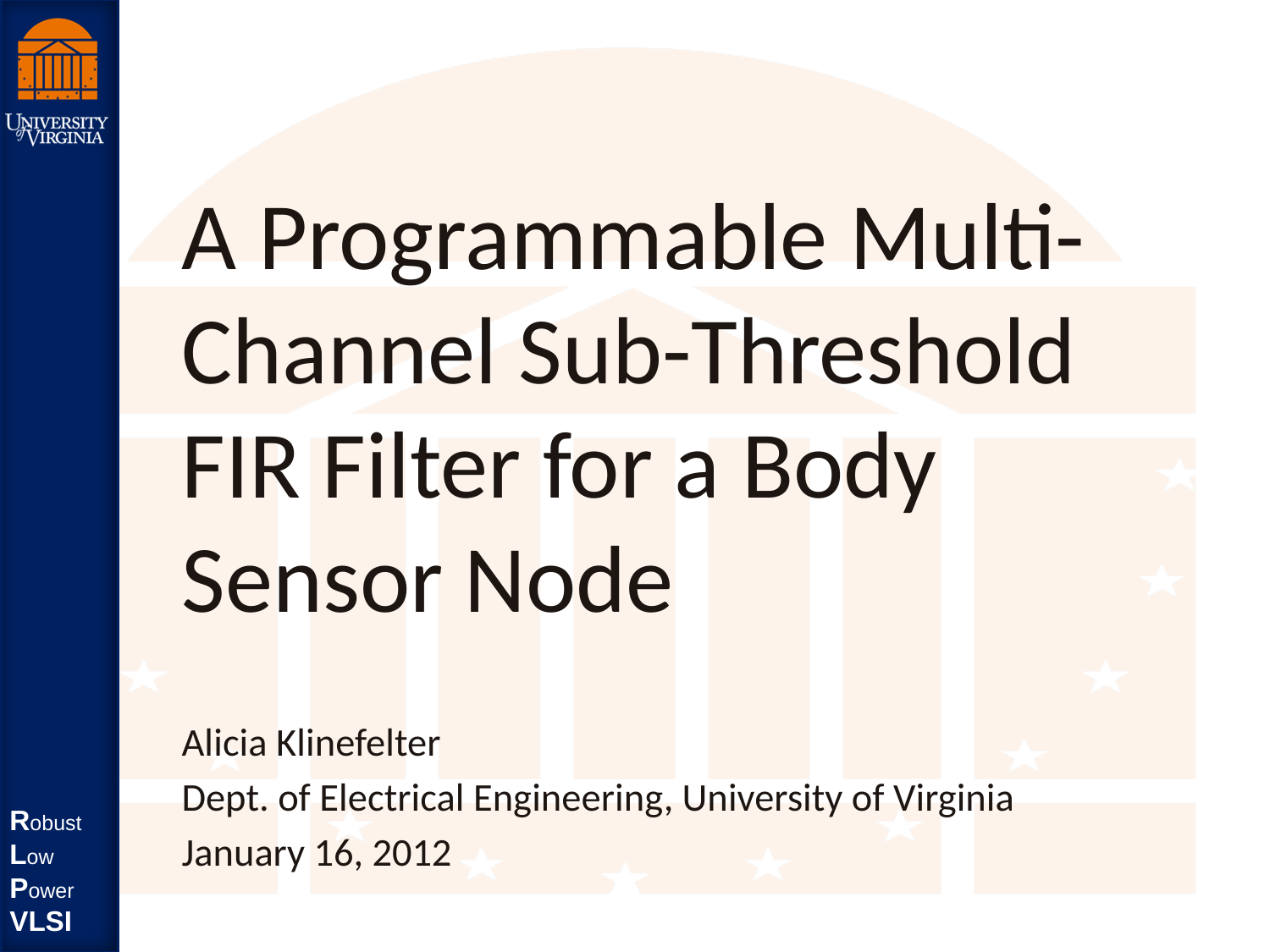

# A Programmable Multi-Channel Sub-Threshold FIR Filter for a Body Sensor Node
Alicia Klinefelter
Dept. of Electrical Engineering, University of Virginia
January 16, 2012